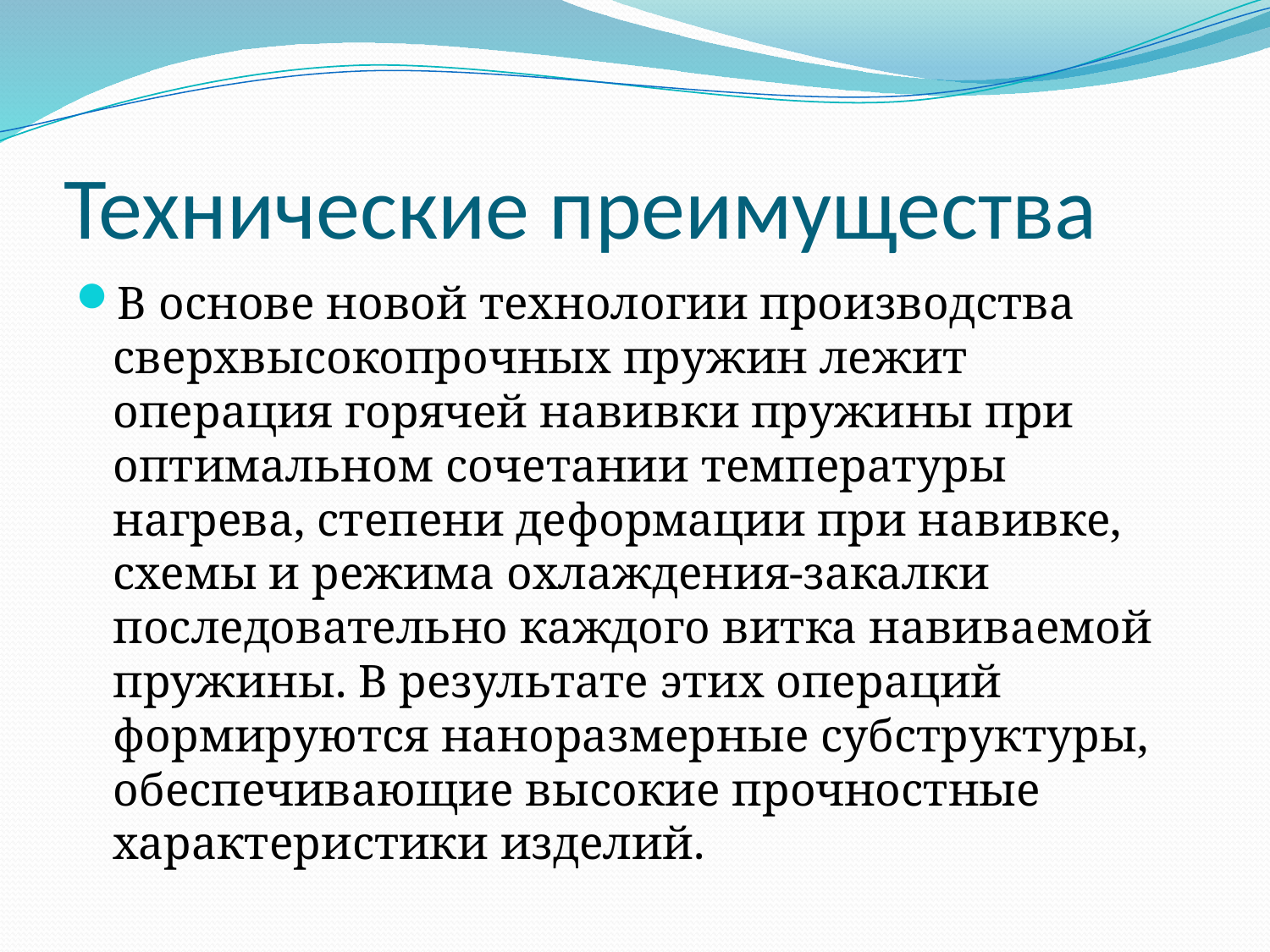

# Технические преимущества
В основе новой технологии производства сверхвысокопрочных пружин лежит операция горячей навивки пружины при оптимальном сочетании температуры нагрева, степени деформации при навивке, схемы и режима охлаждения-закалки последовательно каждого витка навиваемой пружины. В результате этих операций формируются наноразмерные субструктуры, обеспечивающие высокие прочностные характеристики изделий.